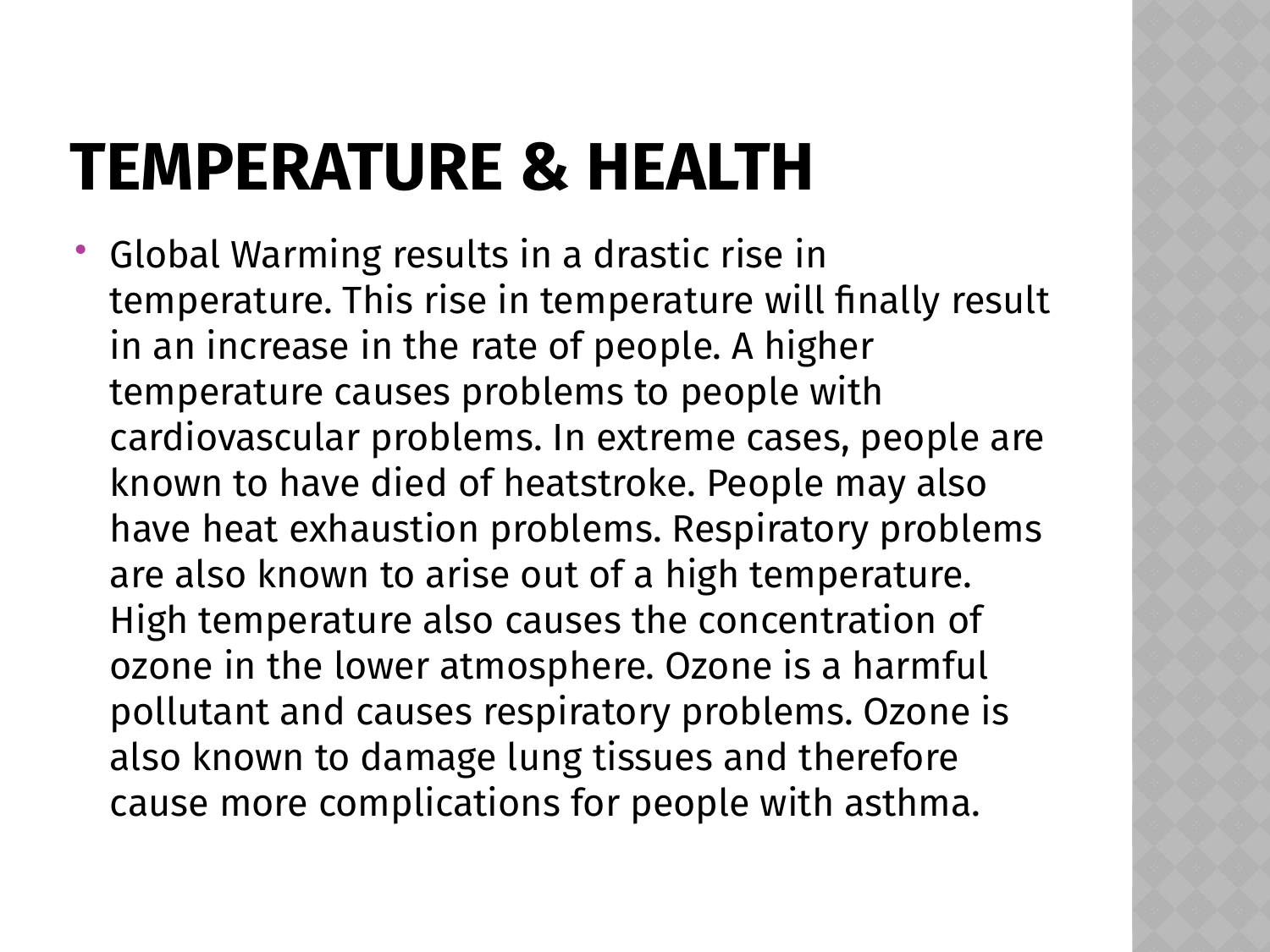

# Temperature & Health
Global Warming results in a drastic rise in temperature. This rise in temperature will finally result in an increase in the rate of people. A higher temperature causes problems to people with cardiovascular problems. In extreme cases, people are known to have died of heatstroke. People may also have heat exhaustion problems. Respiratory problems are also known to arise out of a high temperature. High temperature also causes the concentration of ozone in the lower atmosphere. Ozone is a harmful pollutant and causes respiratory problems. Ozone is also known to damage lung tissues and therefore cause more complications for people with asthma.